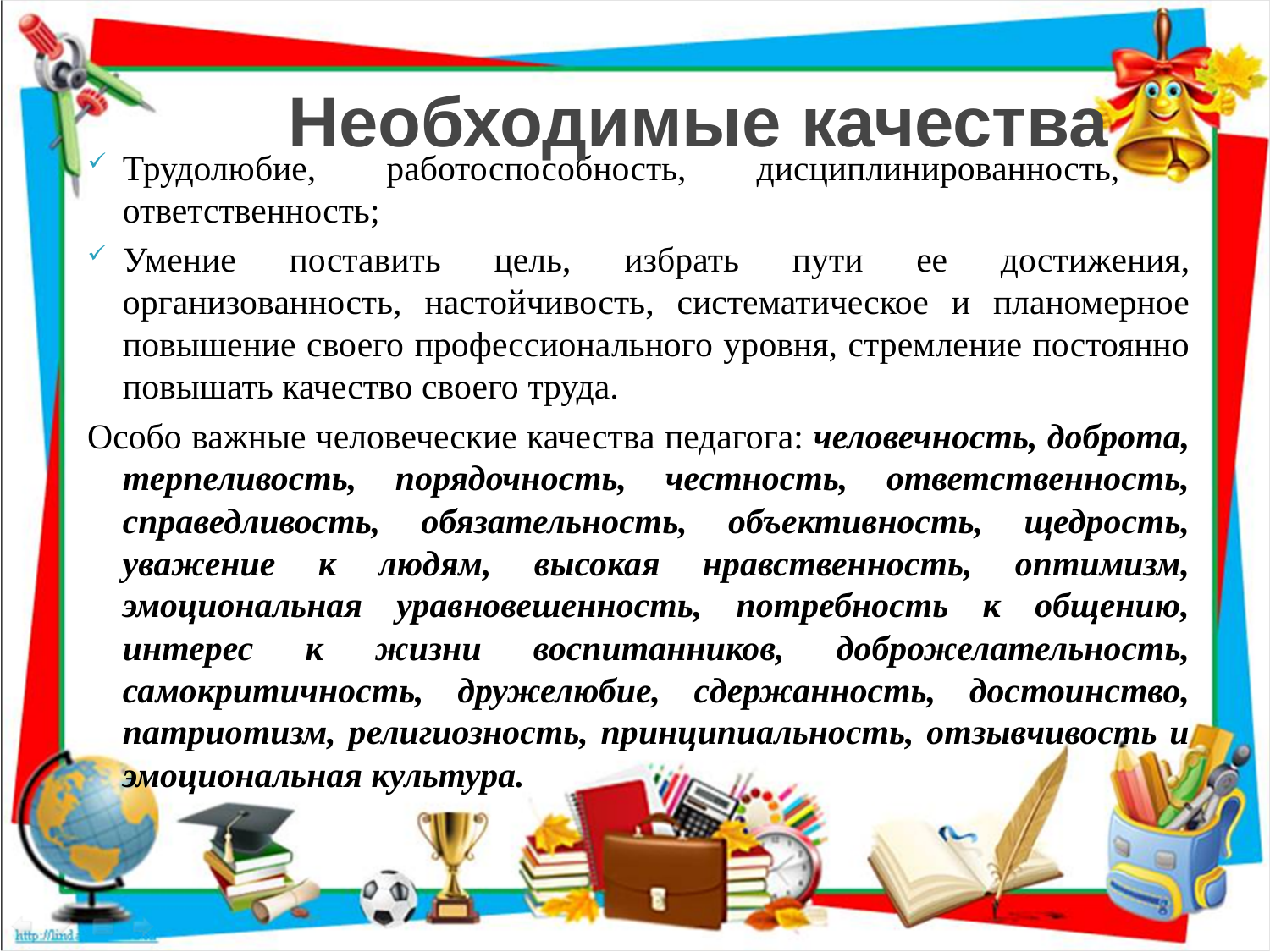

# Необходимые качества
Трудолюбие, работоспособность, дисциплинированность,  ответственность;
Умение поставить цель, избрать пути ее достижения, организованность, настойчивость, систематическое и планомерное повышение своего профессионального уровня, стремление постоянно повышать качество своего труда.
Особо важные человеческие качества педагога: человечность, доброта, терпеливость, порядочность, честность, ответственность, справедливость, обязательность, объективность, щедрость, уважение к людям, высокая нравственность, оптимизм, эмоциональная уравновешенность, потребность к общению, интерес к жизни воспитанников, доброжелательность, самокритичность, дружелюбие, сдержанность, достоинство, патриотизм, религиозность, принципиальность, отзывчивость и эмоциональная культура.